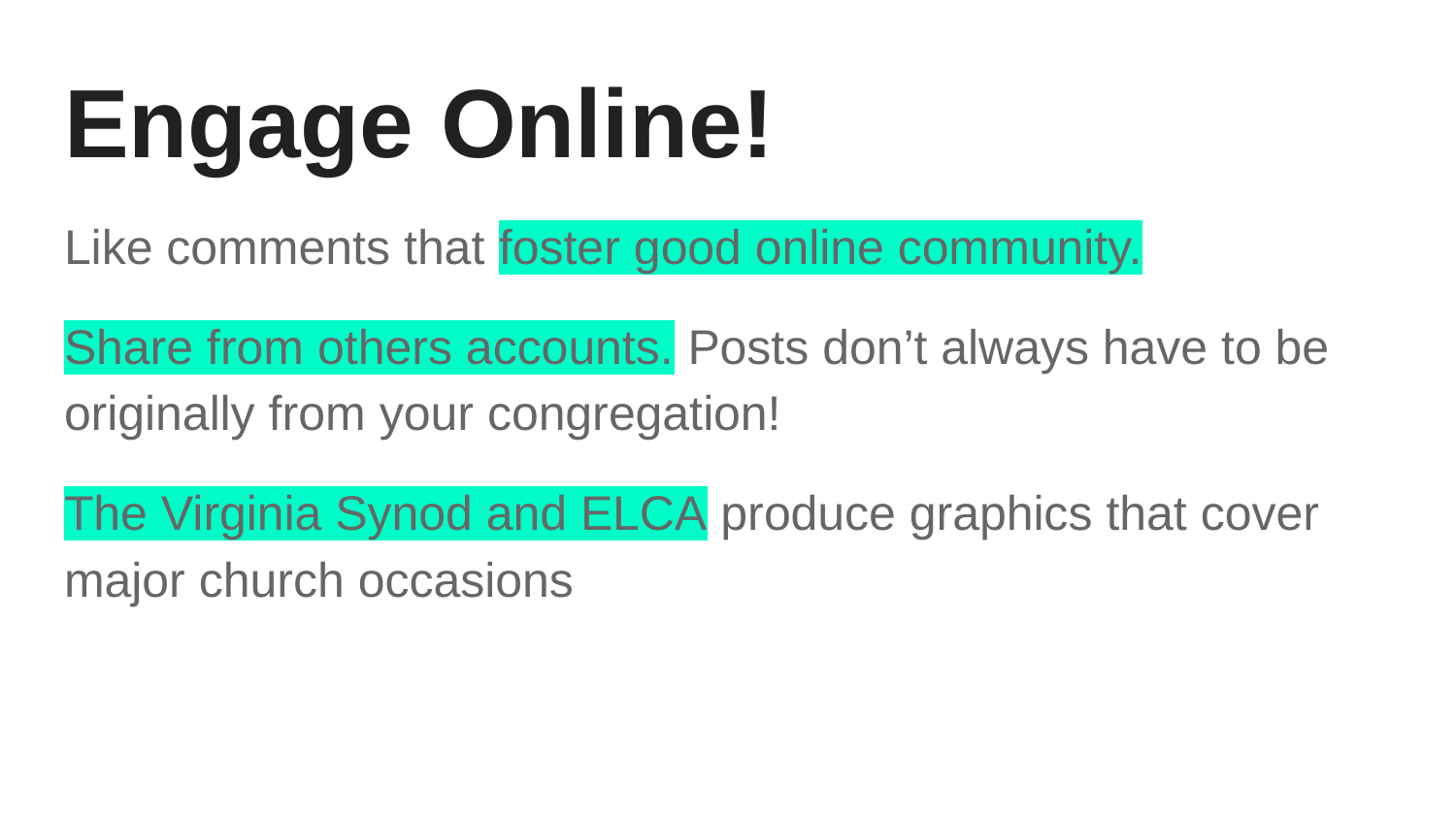

# Engage Online!
Like comments that foster good online community.
Share from others accounts. Posts don’t always have to be originally from your congregation!
The Virginia Synod and ELCA produce graphics that cover major church occasions